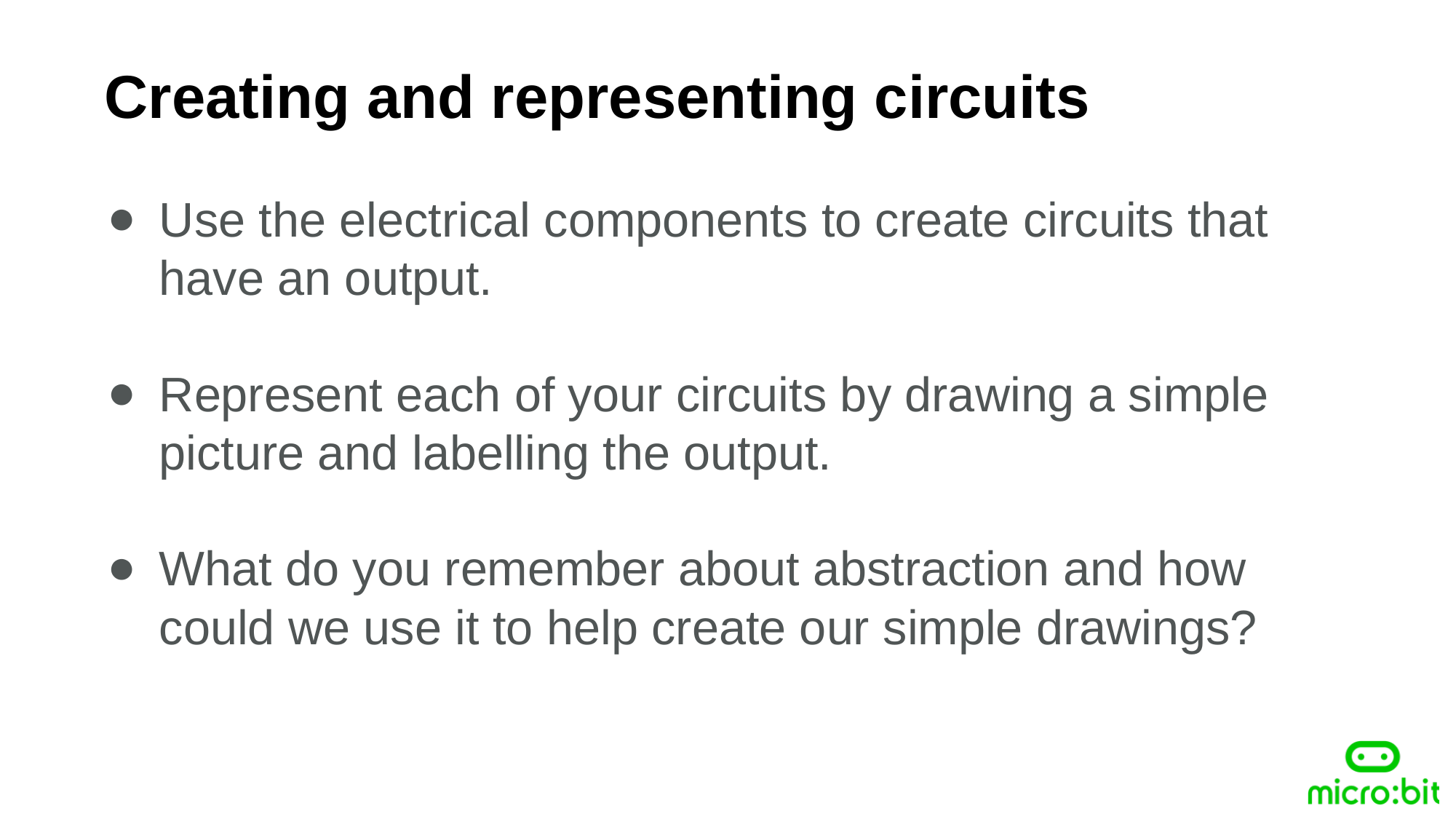

Creating and representing circuits

Use the electrical components to create circuits that have an output.

Represent each of your circuits by drawing a simple picture and labelling the output.

What do you remember about abstraction and how could we use it to help create our simple drawings?